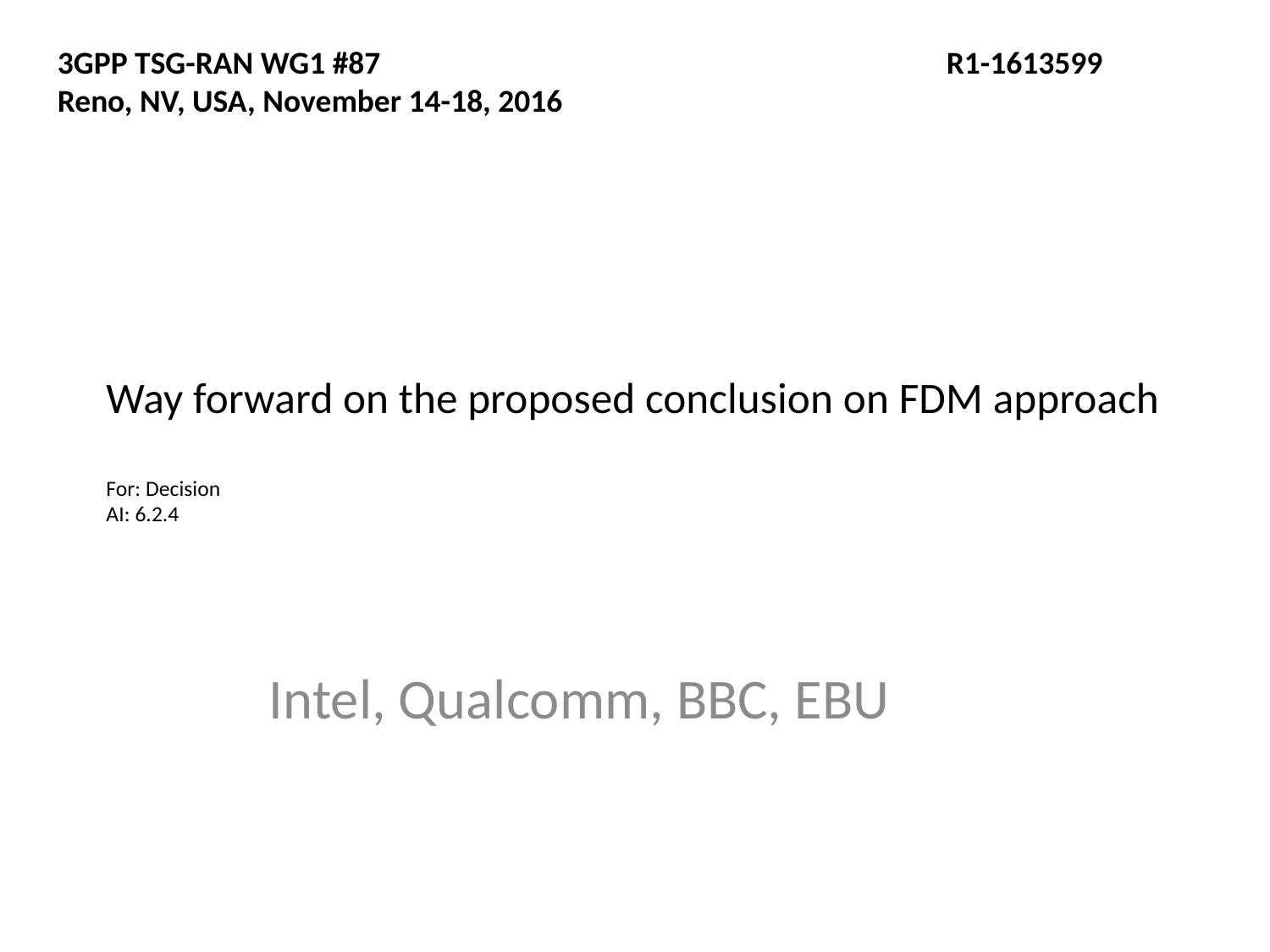

3GPP TSG-RAN WG1 #87				        	R1-1613599
Reno, NV, USA, November 14-18, 2016
# Way forward on the proposed conclusion on FDM approach For: Decision AI: 6.2.4
Intel, Qualcomm, BBC, EBU